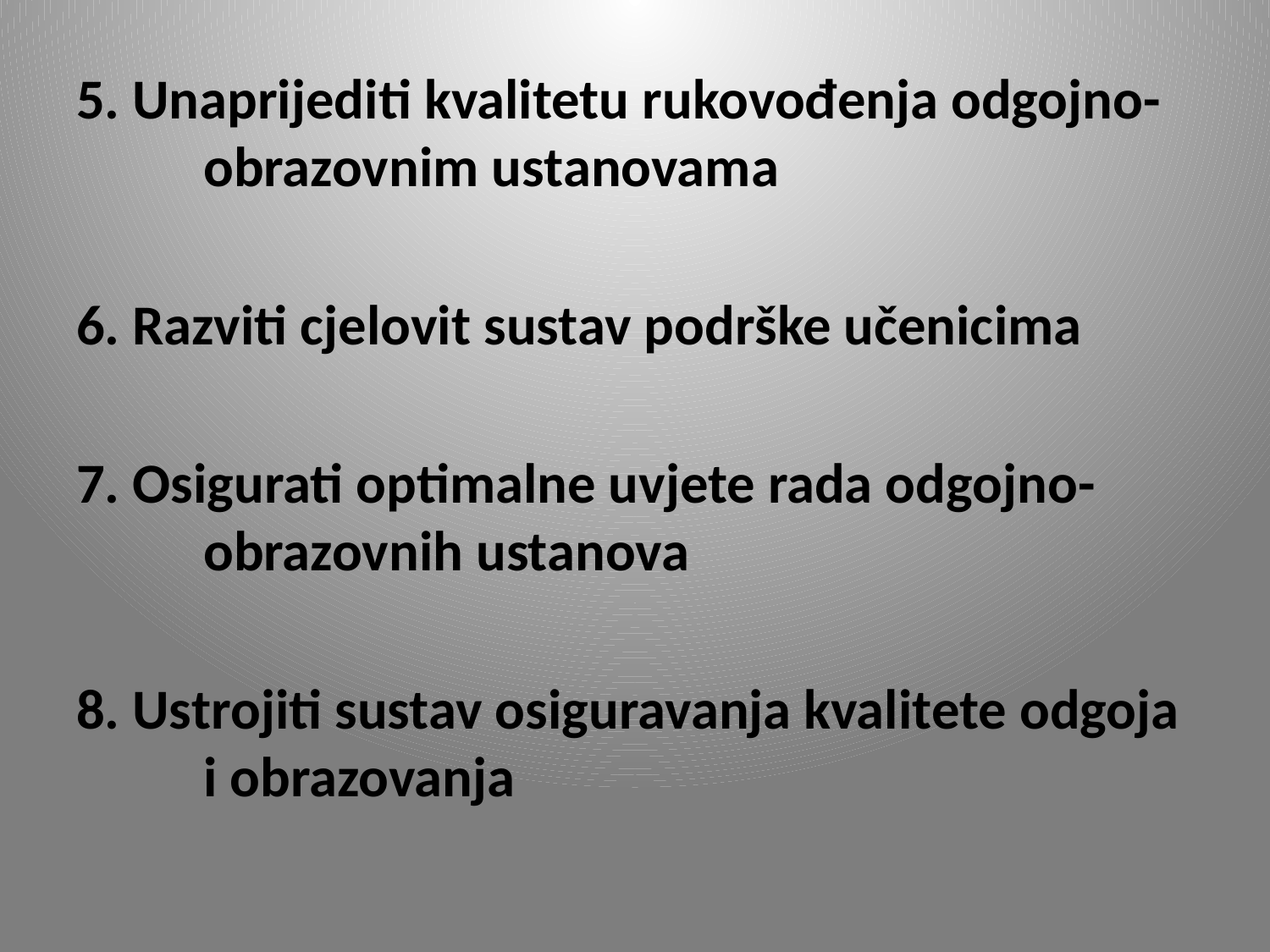

#
5. Unaprijediti kvalitetu rukovođenja odgojno-	obrazovnim ustanovama

6. Razviti cjelovit sustav podrške učenicima

7. Osigurati optimalne uvjete rada odgojno-	obrazovnih ustanova

8. Ustrojiti sustav osiguravanja kvalitete odgoja 	i obrazovanja